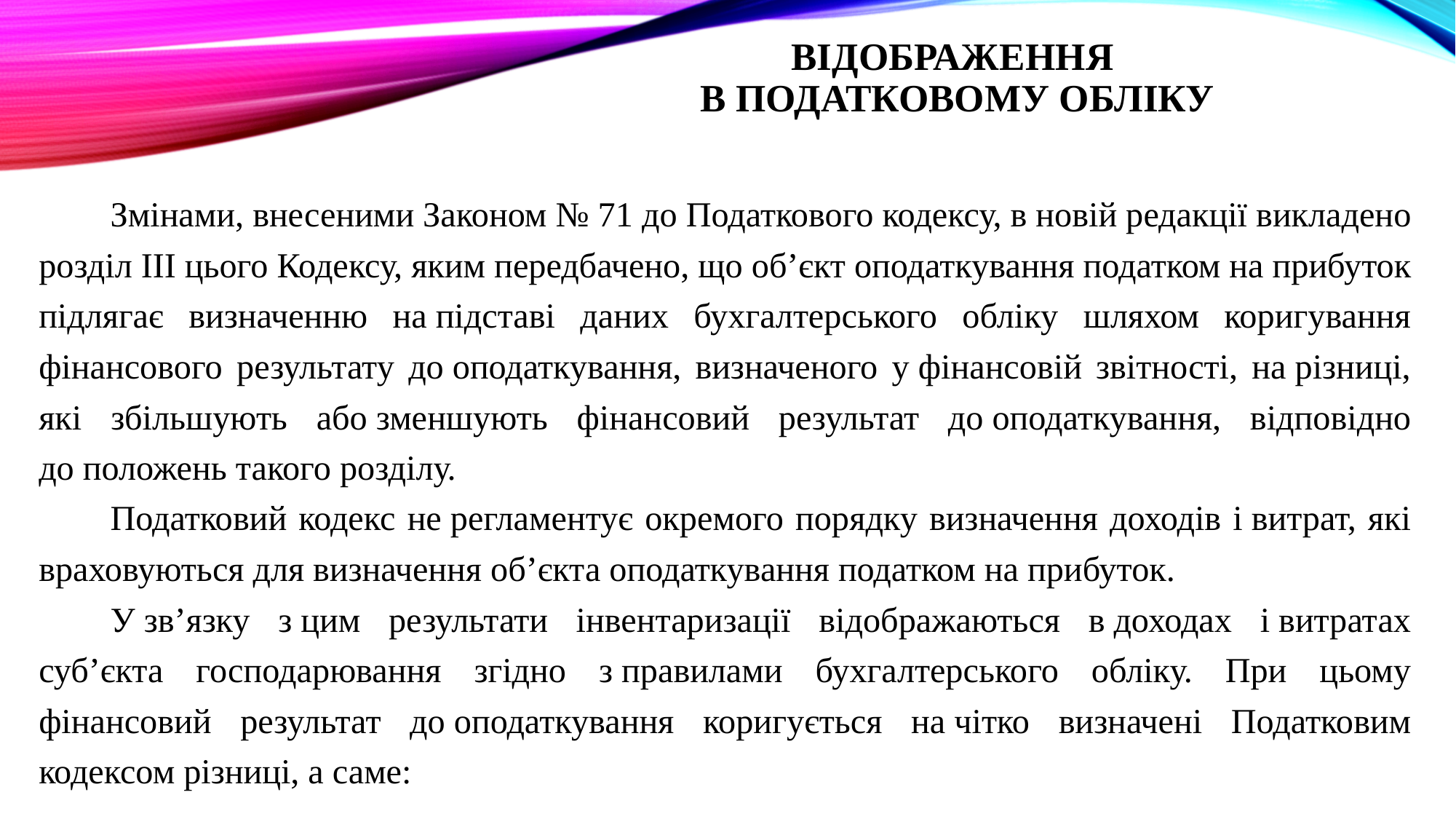

# Відображення в податковому обліку
Змінами, внесеними Законом № 71 до Податкового кодексу, в новій редакції викладено розділ ІІІ цього Кодексу, яким передбачено, що об’єкт оподаткування податком на прибуток підлягає визначенню на підставі даних бухгалтерського обліку шляхом коригування фінансового результату до оподаткування, визначеного у фінансовій звітності, на різниці, які збільшують або зменшують фінансовий результат до оподаткування, відповідно до положень такого розділу.
Податковий кодекс не регламентує окремого порядку визначення доходів і витрат, які враховуються для визначення об’єкта оподаткування податком на прибуток.
У зв’язку з цим результати інвентаризації відображаються в доходах і витратах суб’єкта господарювання згідно з правилами бухгалтерського обліку. При цьому фінансовий результат до оподаткування коригується на чітко визначені Податковим кодексом різниці, а саме: